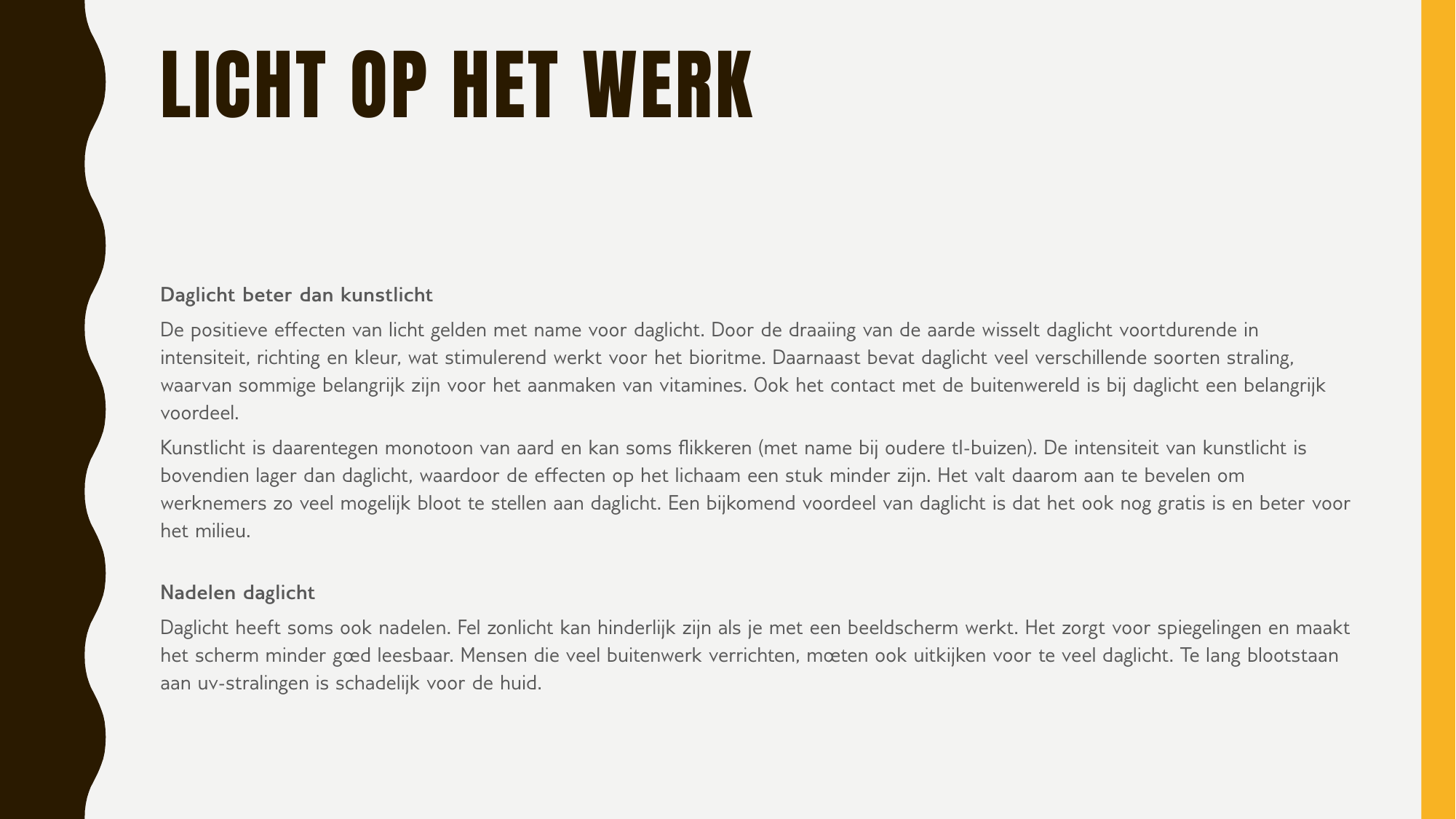

# Licht op het werk
Daglicht beter dan kunstlicht
De positieve effecten van licht gelden met name voor daglicht. Door de draaiing van de aarde wisselt daglicht voortdurende in intensiteit, richting en kleur, wat stimulerend werkt voor het bioritme. Daarnaast bevat daglicht veel verschillende soorten straling, waarvan sommige belangrijk zijn voor het aanmaken van vitamines. Ook het contact met de buitenwereld is bij daglicht een belangrijk voordeel.
Kunstlicht is daarentegen monotoon van aard en kan soms flikkeren (met name bij oudere tl-buizen). De intensiteit van kunstlicht is bovendien lager dan daglicht, waardoor de effecten op het lichaam een stuk minder zijn. Het valt daarom aan te bevelen om werknemers zo veel mogelijk bloot te stellen aan daglicht. Een bijkomend voordeel van daglicht is dat het ook nog gratis is en beter voor het milieu.
Nadelen daglicht
Daglicht heeft soms ook nadelen. Fel zonlicht kan hinderlijk zijn als je met een beeldscherm werkt. Het zorgt voor spiegelingen en maakt het scherm minder goed leesbaar. Mensen die veel buitenwerk verrichten, moeten ook uitkijken voor te veel daglicht. Te lang blootstaan aan uv-stralingen is schadelijk voor de huid.